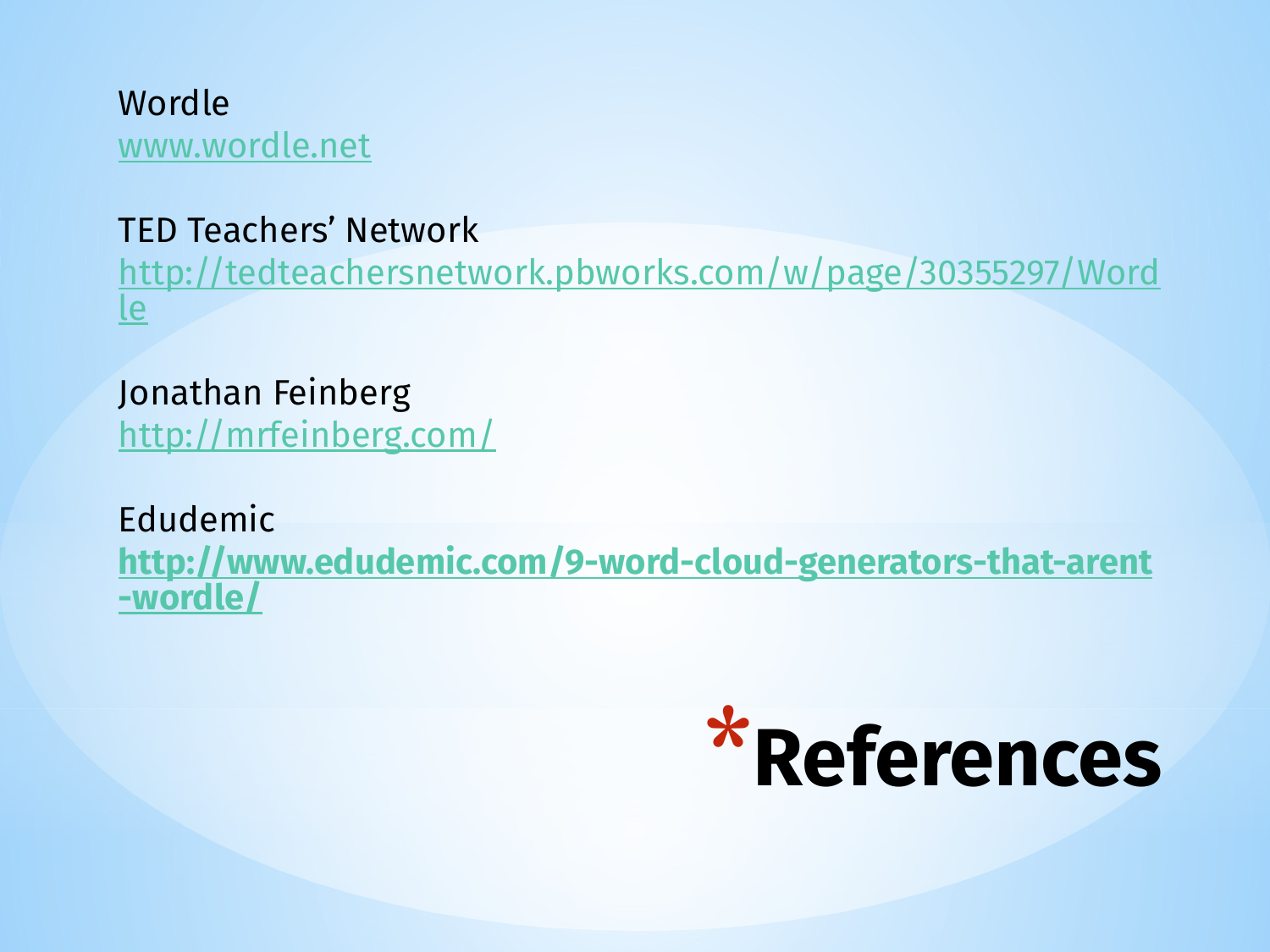

Wordle
www.wordle.net

TED Teachers’ Network
http://tedteachersnetwork.pbworks.com/w/page/30355297/Wordle

Jonathan Feinberg
http://mrfeinberg.com/

Edudemic
http://www.edudemic.com/9-word-cloud-generators-that-arent-wordle/

# References